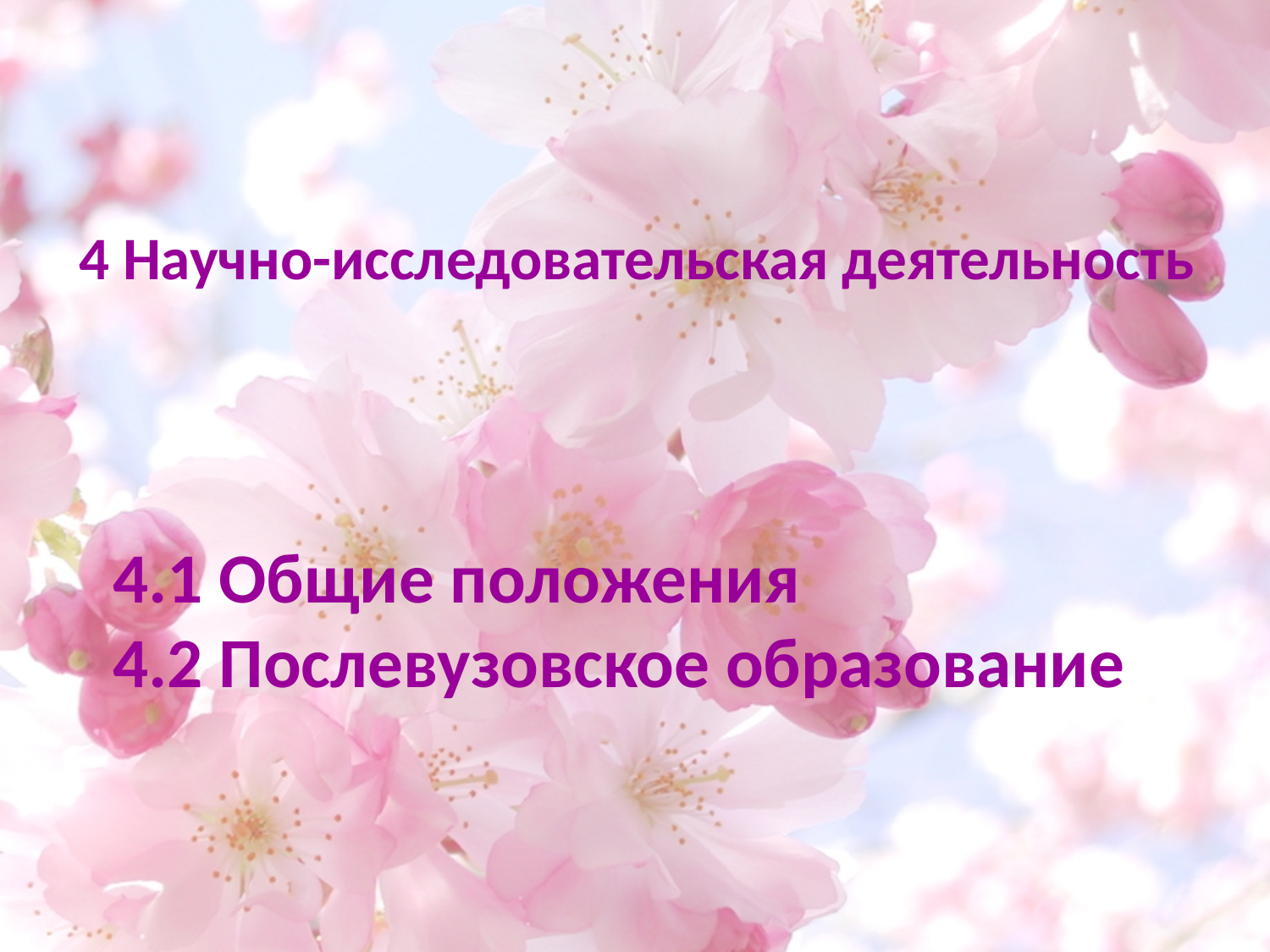

# 4 Научно-исследовательская деятельность
4.1 Общие положения
4.2 Послевузовское образование